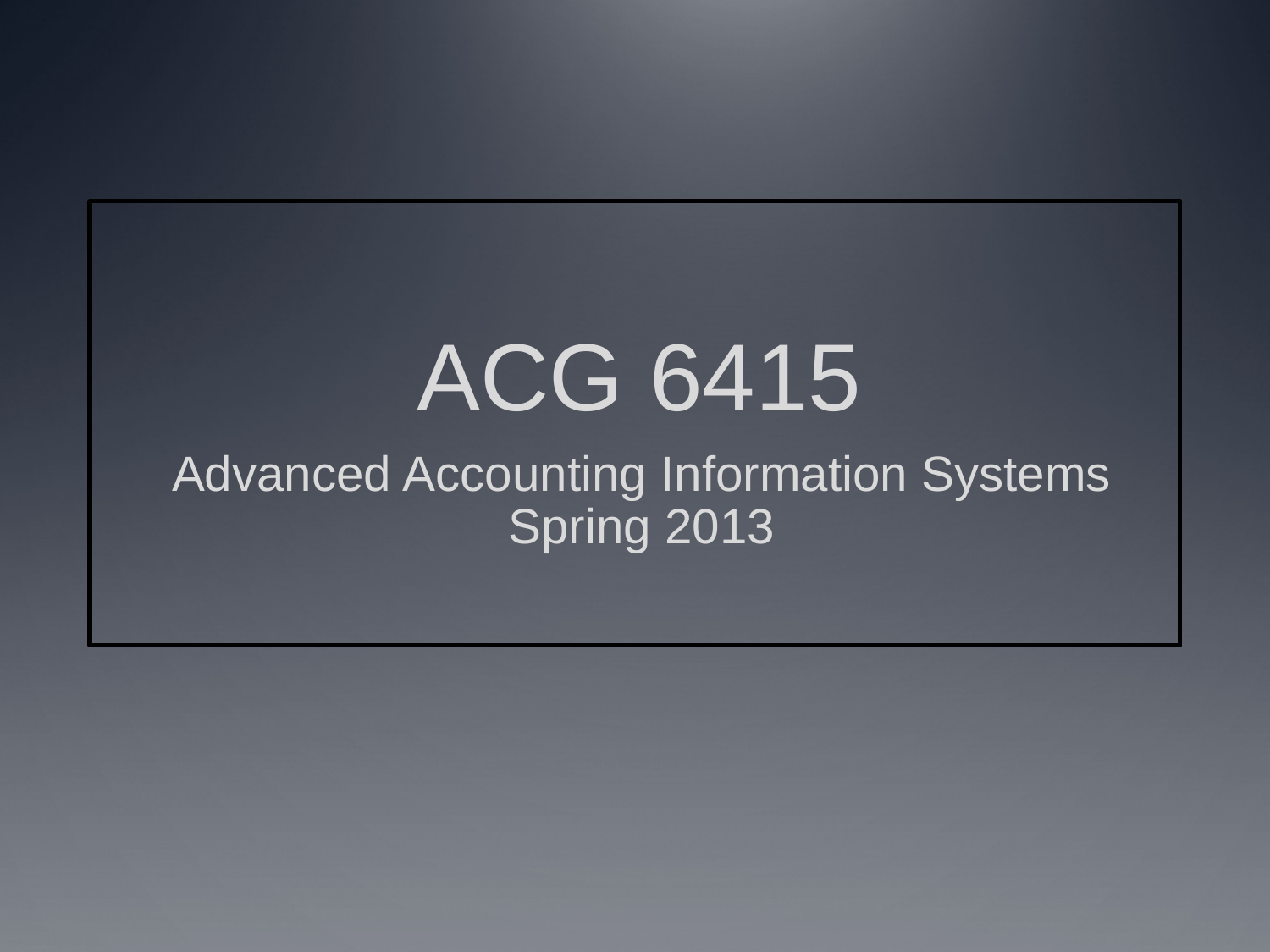

# ACG 6415
Advanced Accounting Information Systems
Spring 2013